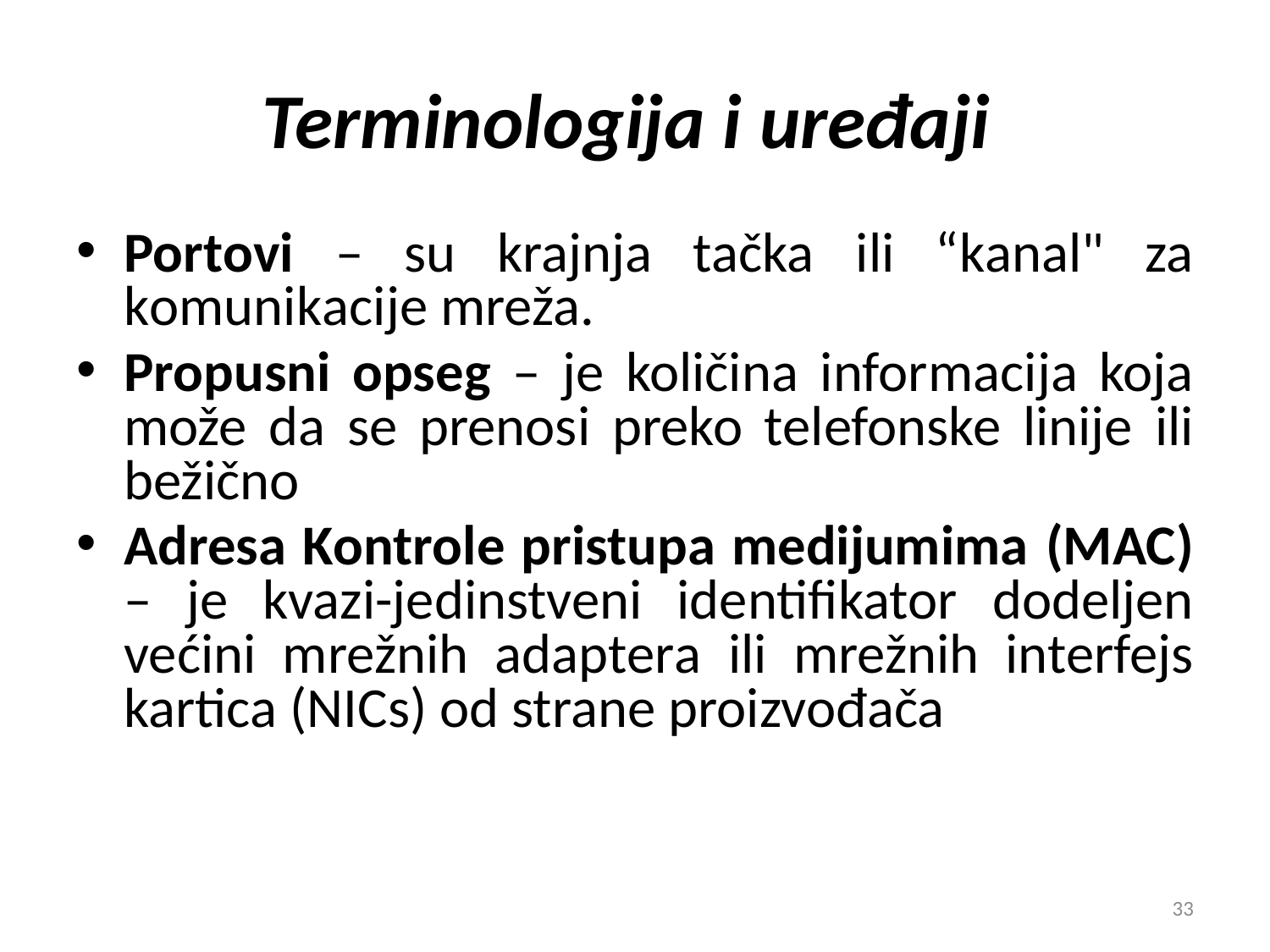

Terminologija i uređaji
Portovi – su krajnja tačka ili “kanal" za komunikacije mreža.
Propusni opseg – je količina informacija koja može da se prenosi preko telefonske linije ili bežično
Adresa Kontrole pristupa medijumima (MAC) – je kvazi-jedinstveni identifikator dodeljen većini mrežnih adaptera ili mrežnih interfejs kartica (NICs) od strane proizvođača
33